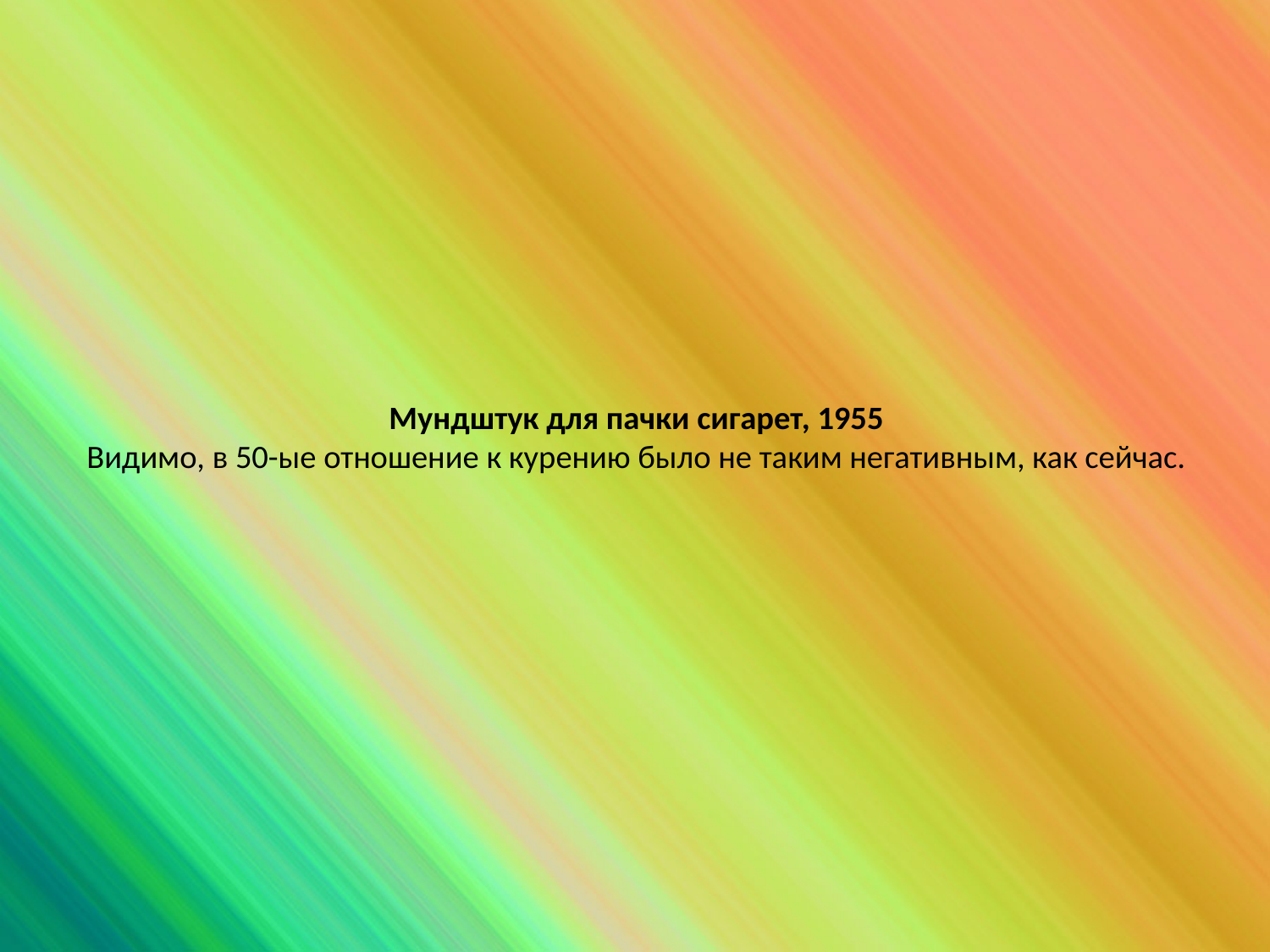

# Мундштук для пачки сигарет, 1955 Видимо, в 50-ые отношение к курению было не таким негативным, как сейчас.